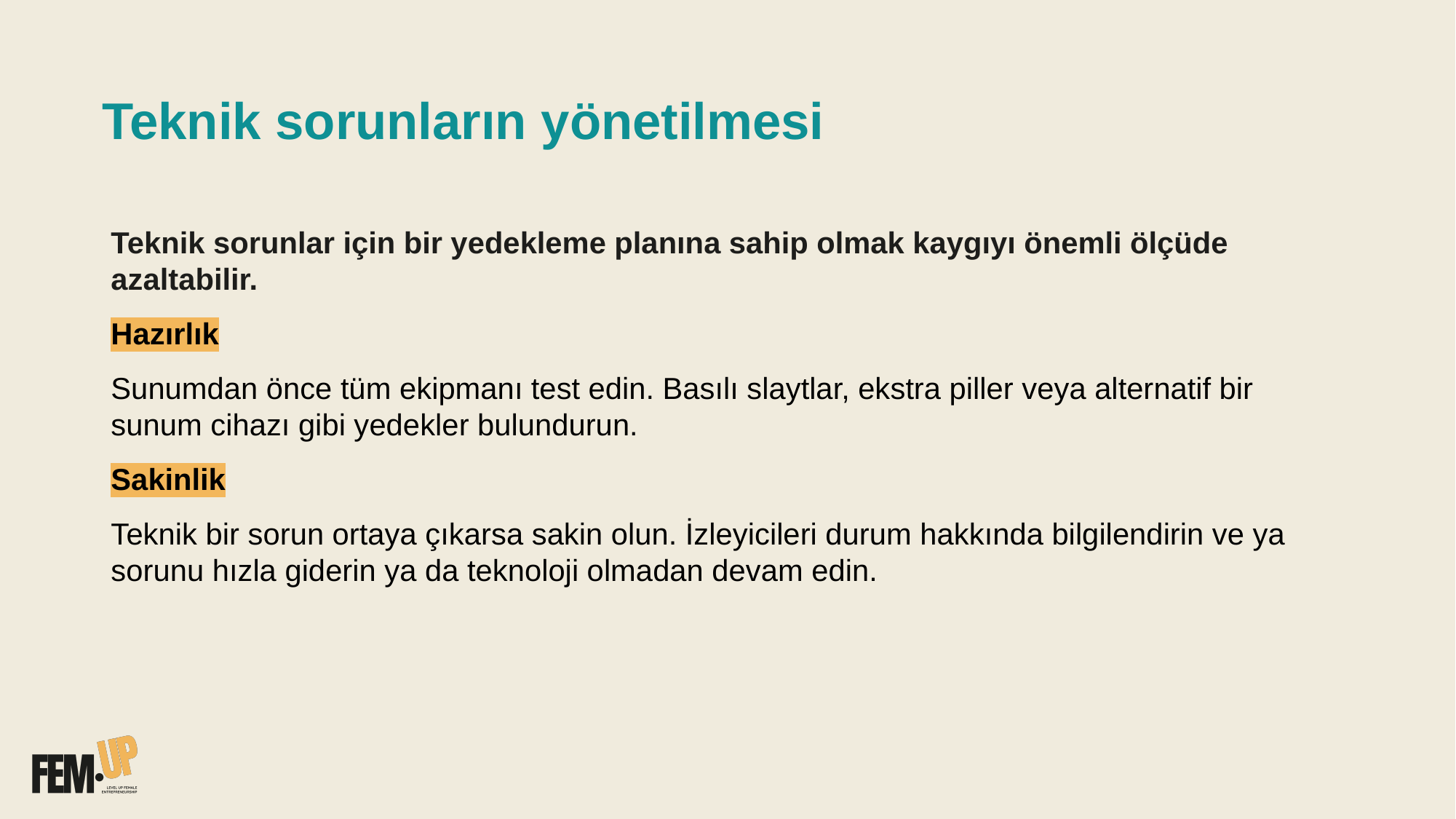

# Teknik sorunların yönetilmesi
Teknik sorunlar için bir yedekleme planına sahip olmak kaygıyı önemli ölçüde azaltabilir.
Hazırlık
Sunumdan önce tüm ekipmanı test edin. Basılı slaytlar, ekstra piller veya alternatif bir sunum cihazı gibi yedekler bulundurun.
Sakinlik
Teknik bir sorun ortaya çıkarsa sakin olun. İzleyicileri durum hakkında bilgilendirin ve ya sorunu hızla giderin ya da teknoloji olmadan devam edin.